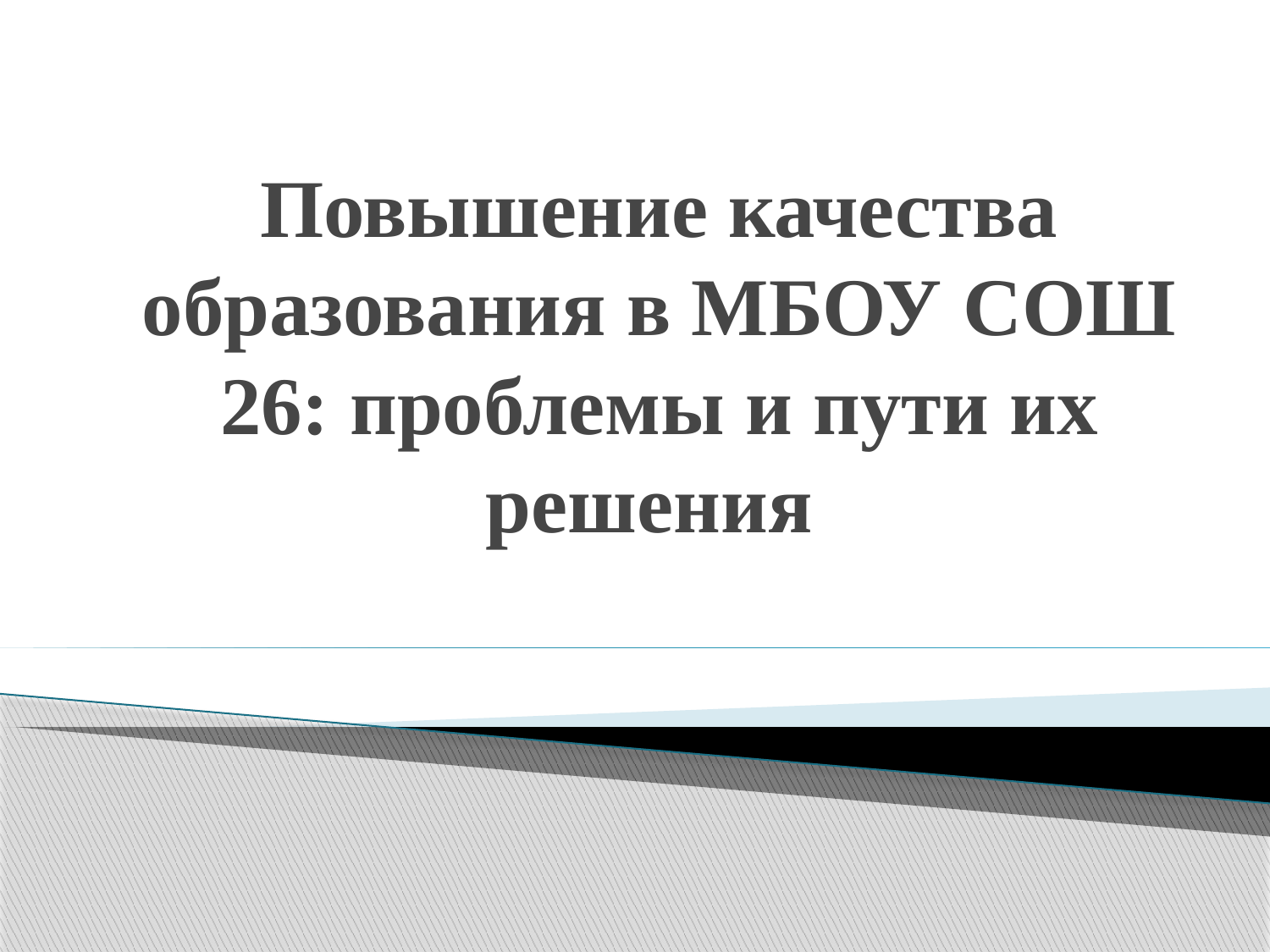

# Повышение качества образования в МБОУ СОШ 26: проблемы и пути их решения